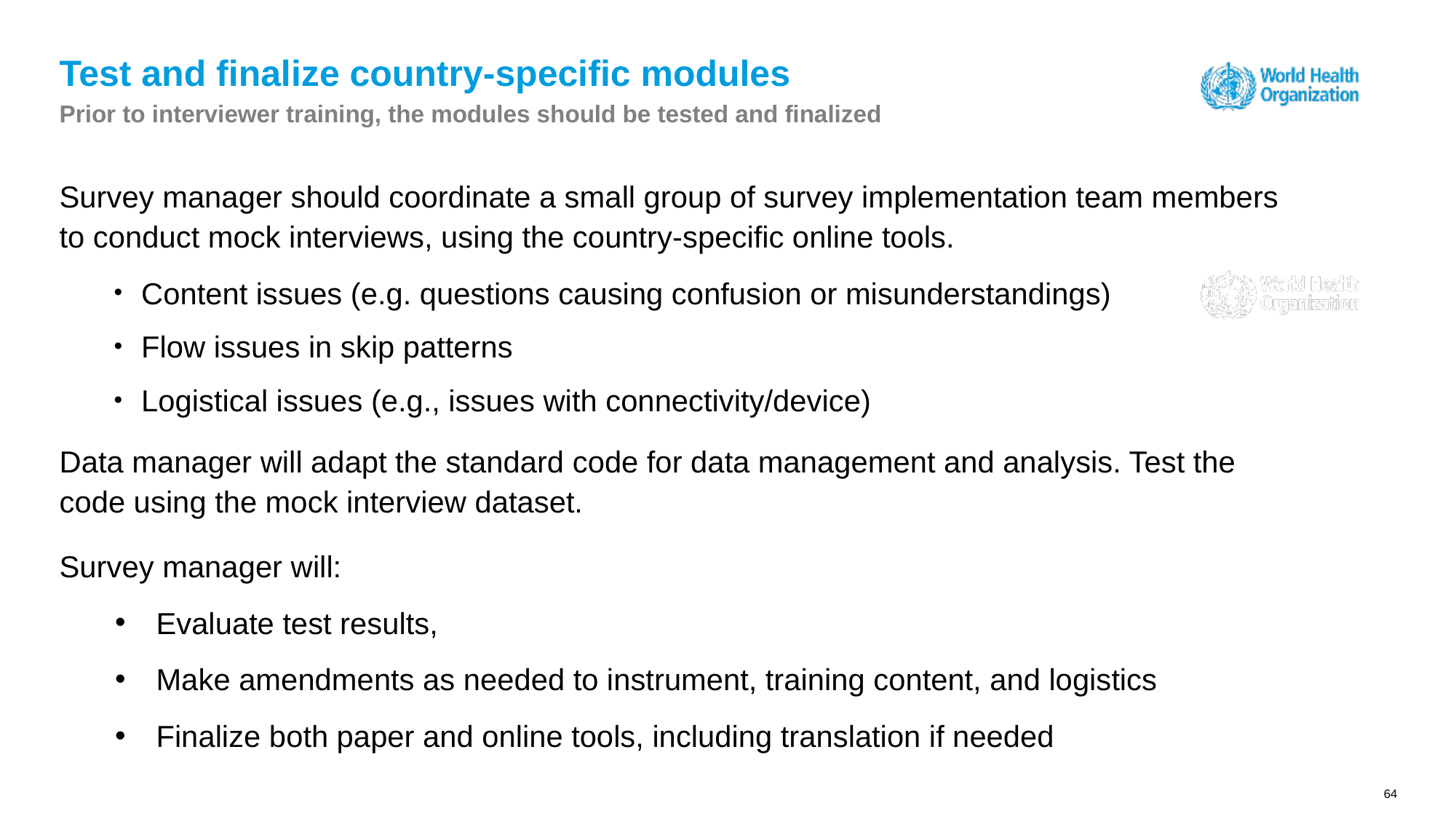

# Test and finalize country-specific modules
Prior to interviewer training, the modules should be tested and finalized
Survey manager should coordinate a small group of survey implementation team members to conduct mock interviews, using the country-specific online tools.
Content issues (e.g. questions causing confusion or misunderstandings)
Flow issues in skip patterns
Logistical issues (e.g., issues with connectivity/device)
Data manager will adapt the standard code for data management and analysis. Test the code using the mock interview dataset.
Survey manager will:
Evaluate test results,
Make amendments as needed to instrument, training content, and logistics
Finalize both paper and online tools, including translation if needed
64